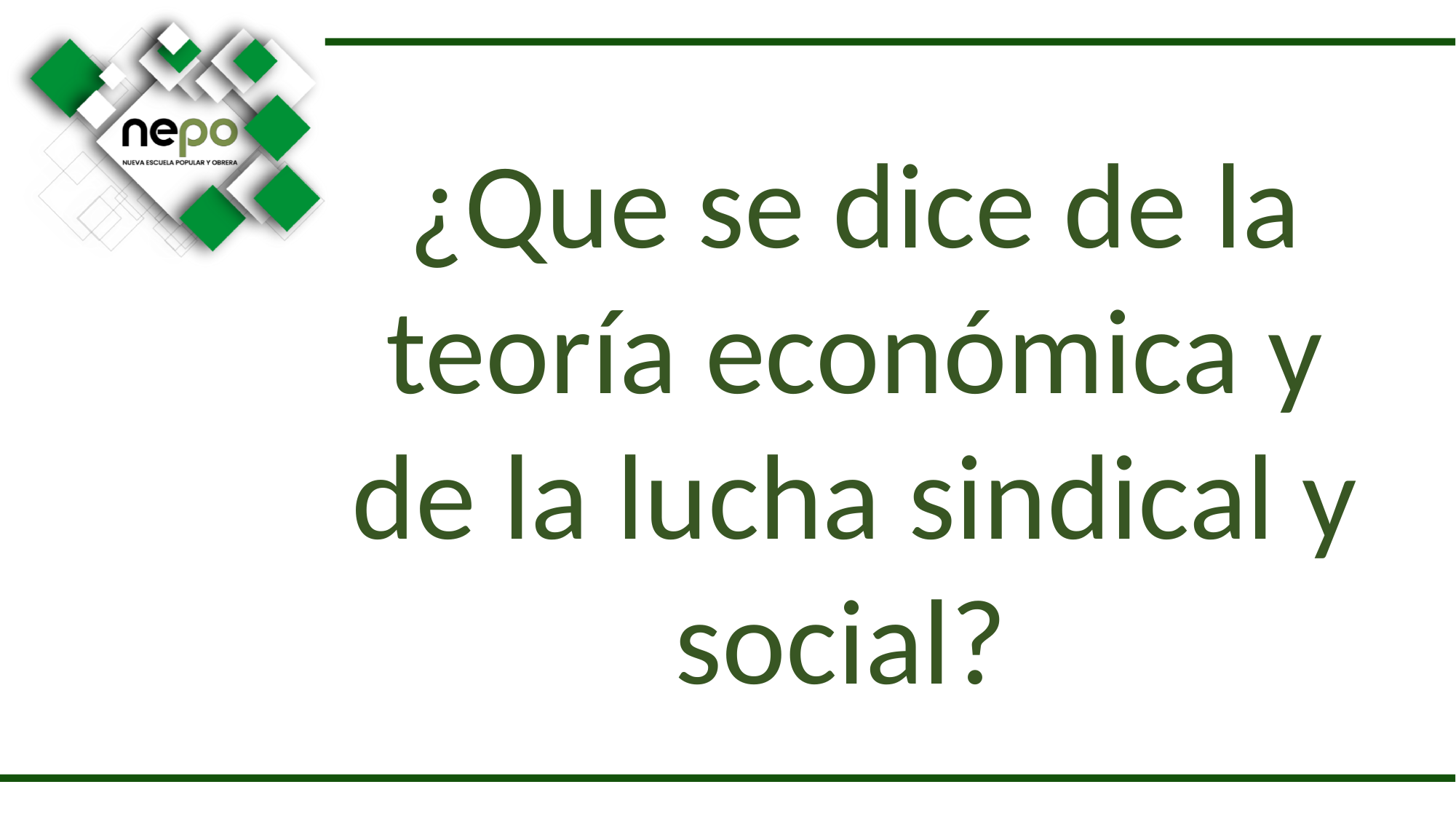

¿Que se dice de la teoría económica y de la lucha sindical y social?